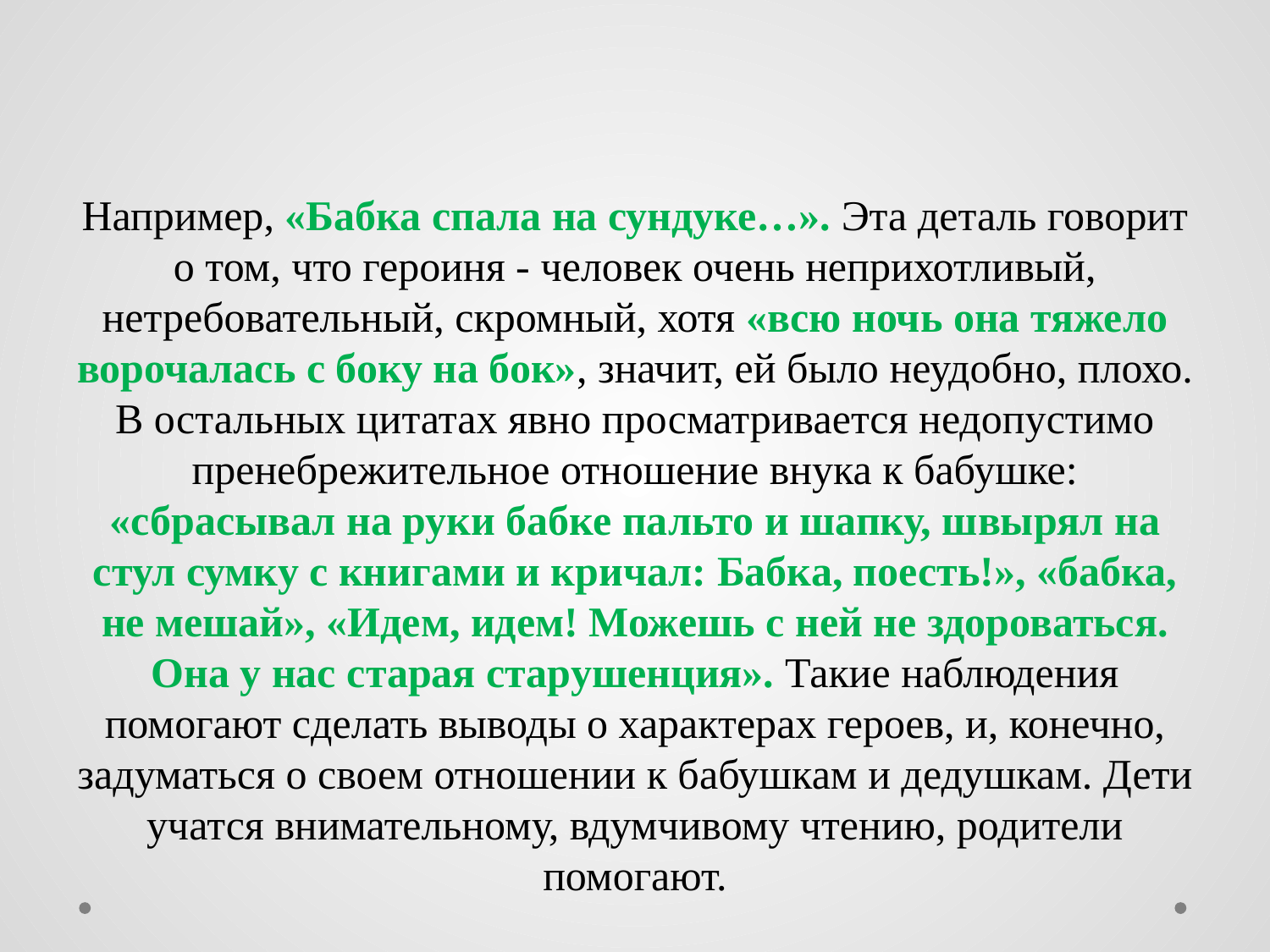

# Например, «Бабка спала на сундуке…». Эта деталь говорит о том, что героиня - человек очень неприхотливый, нетребовательный, скромный, хотя «всю ночь она тяжело ворочалась с боку на бок», значит, ей было неудобно, плохо. В остальных цитатах явно просматривается недопустимо пренебрежительное отношение внука к бабушке: «сбрасывал на руки бабке пальто и шапку, швырял на стул сумку с книгами и кричал: Бабка, поесть!», «бабка, не мешай», «Идем, идем! Можешь с ней не здороваться. Она у нас старая старушенция». Такие наблюдения помогают сделать выводы о характерах героев, и, конечно, задуматься о своем отношении к бабушкам и дедушкам. Дети учатся внимательному, вдумчивому чтению, родители помогают.